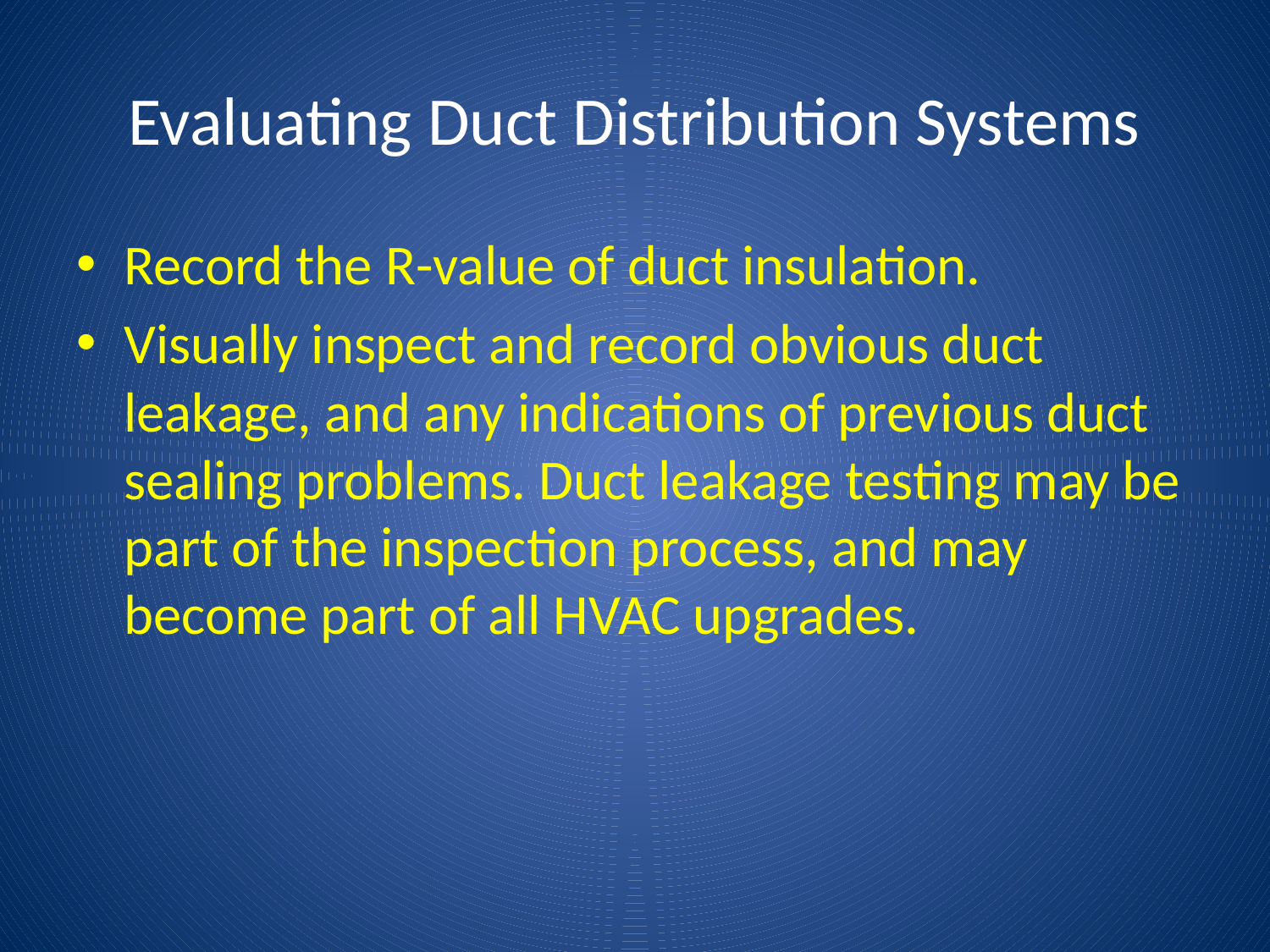

# Evaluating Duct Distribution Systems
Record the R-value of duct insulation.
Visually inspect and record obvious duct leakage, and any indications of previous duct sealing problems. Duct leakage testing may be part of the inspection process, and may become part of all HVAC upgrades.